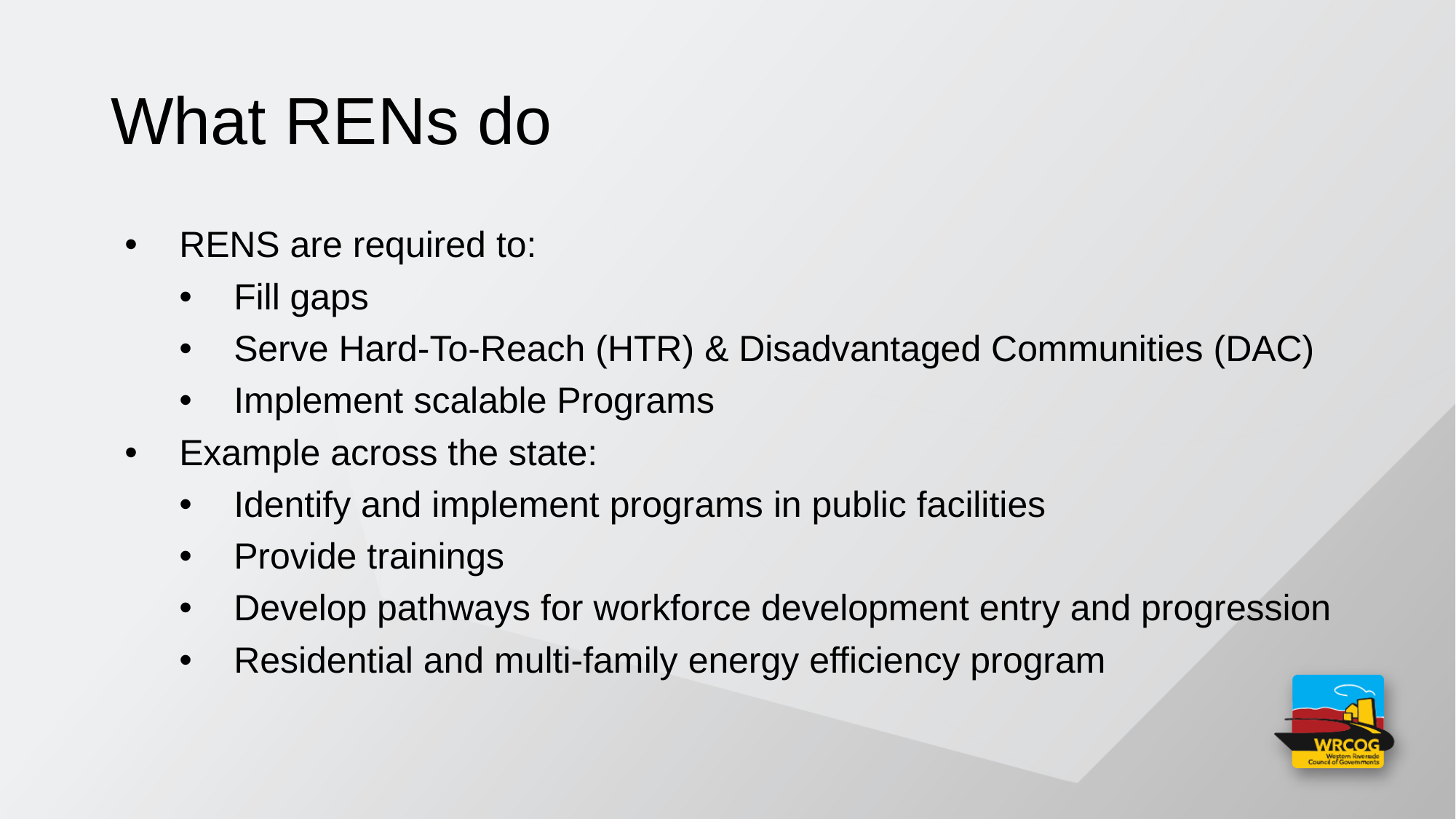

# What RENs do
RENS are required to:
Fill gaps
Serve Hard-To-Reach (HTR) & Disadvantaged Communities (DAC)
Implement scalable Programs
Example across the state:
Identify and implement programs in public facilities
Provide trainings
Develop pathways for workforce development entry and progression
Residential and multi-family energy efficiency program